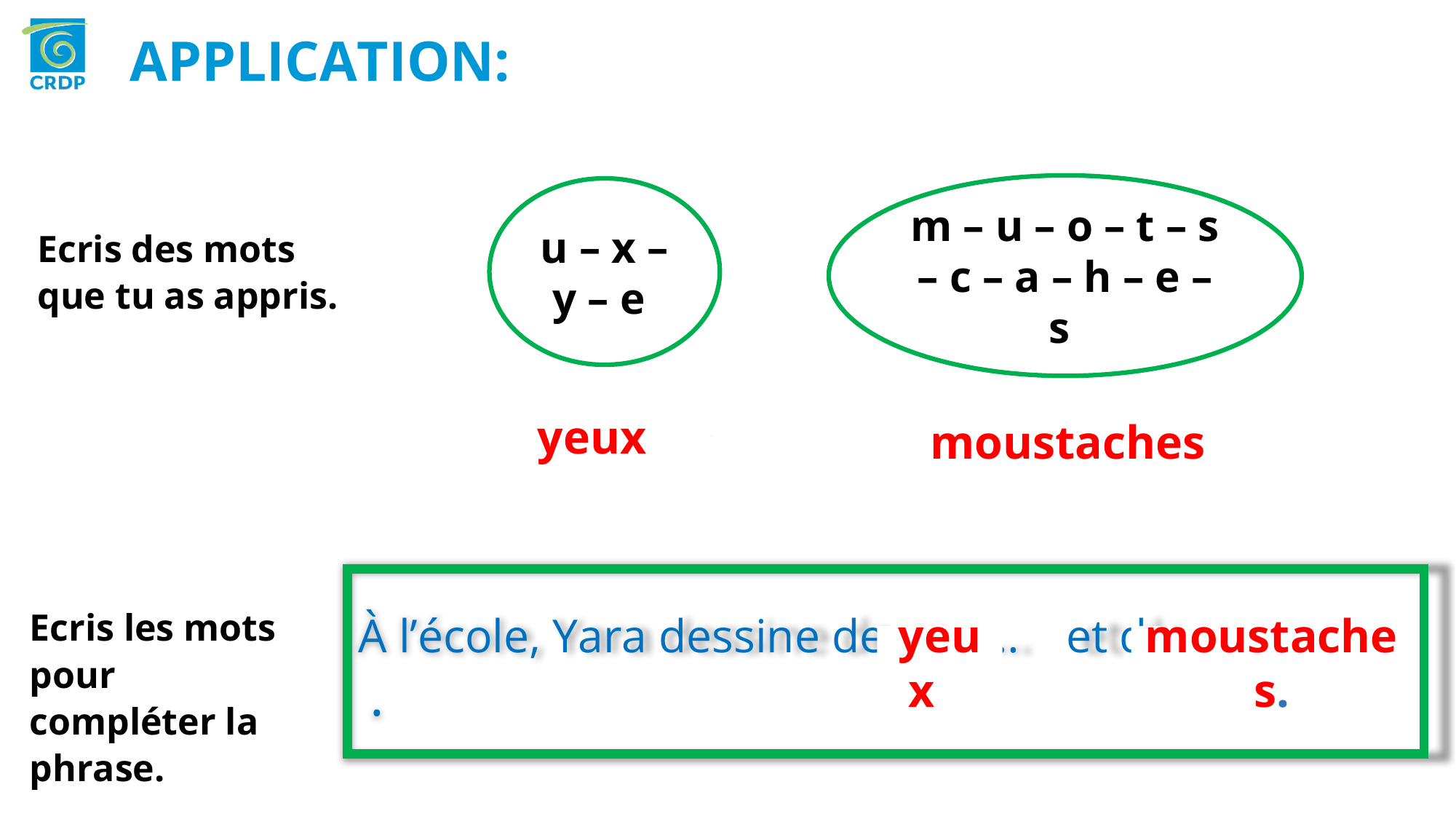

APPLICATION:
m – u – o – t – s – c – a – h – e – s
u – x – y – e
Ecris des mots que tu as appris.
yeux
moustaches

À l’école, Yara dessine deux ……    et des …………       .

Ecris les mots pour compléter la phrase.
yeux
moustaches.